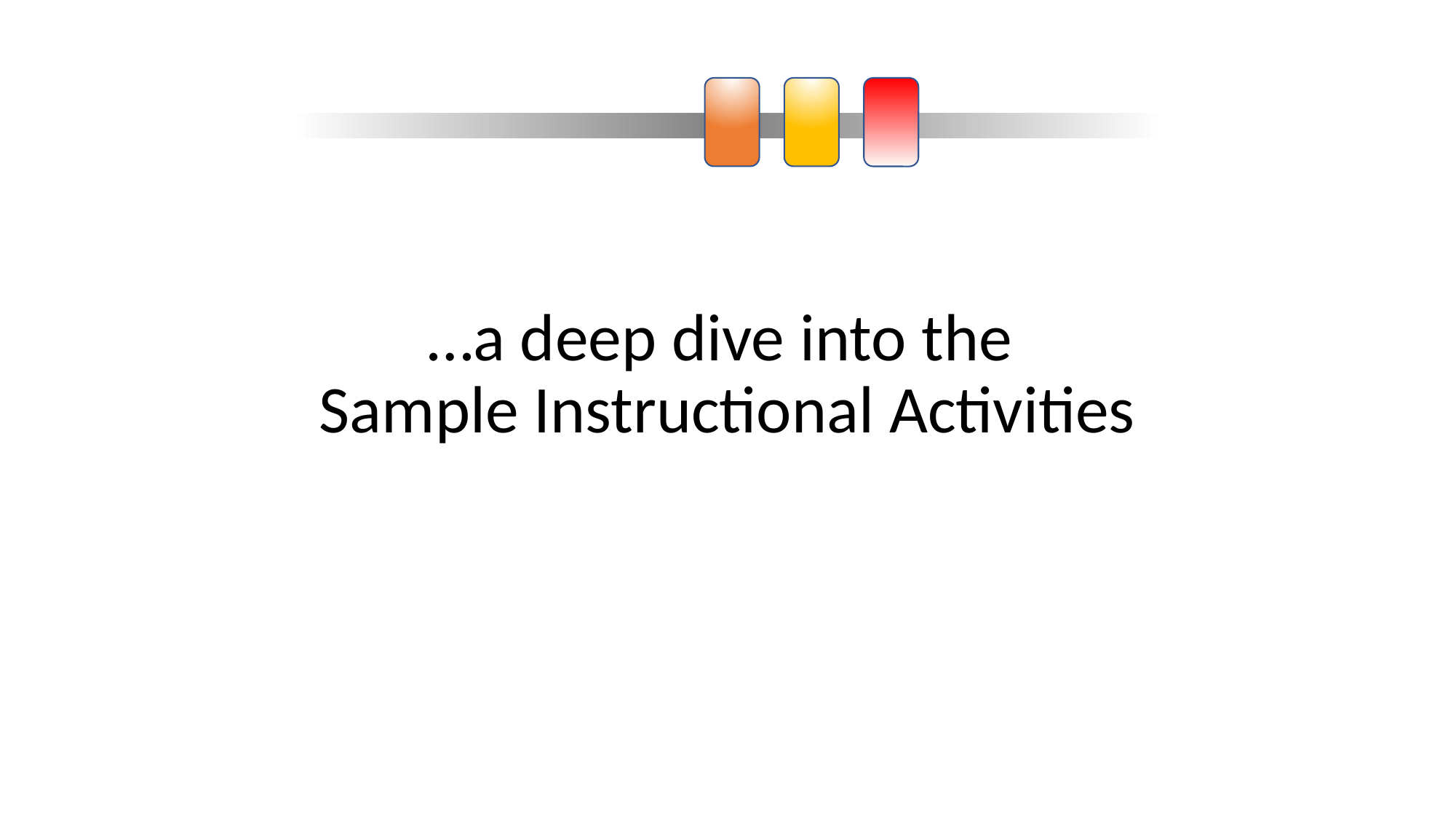

# …a deep dive into the Sample Instructional Activities